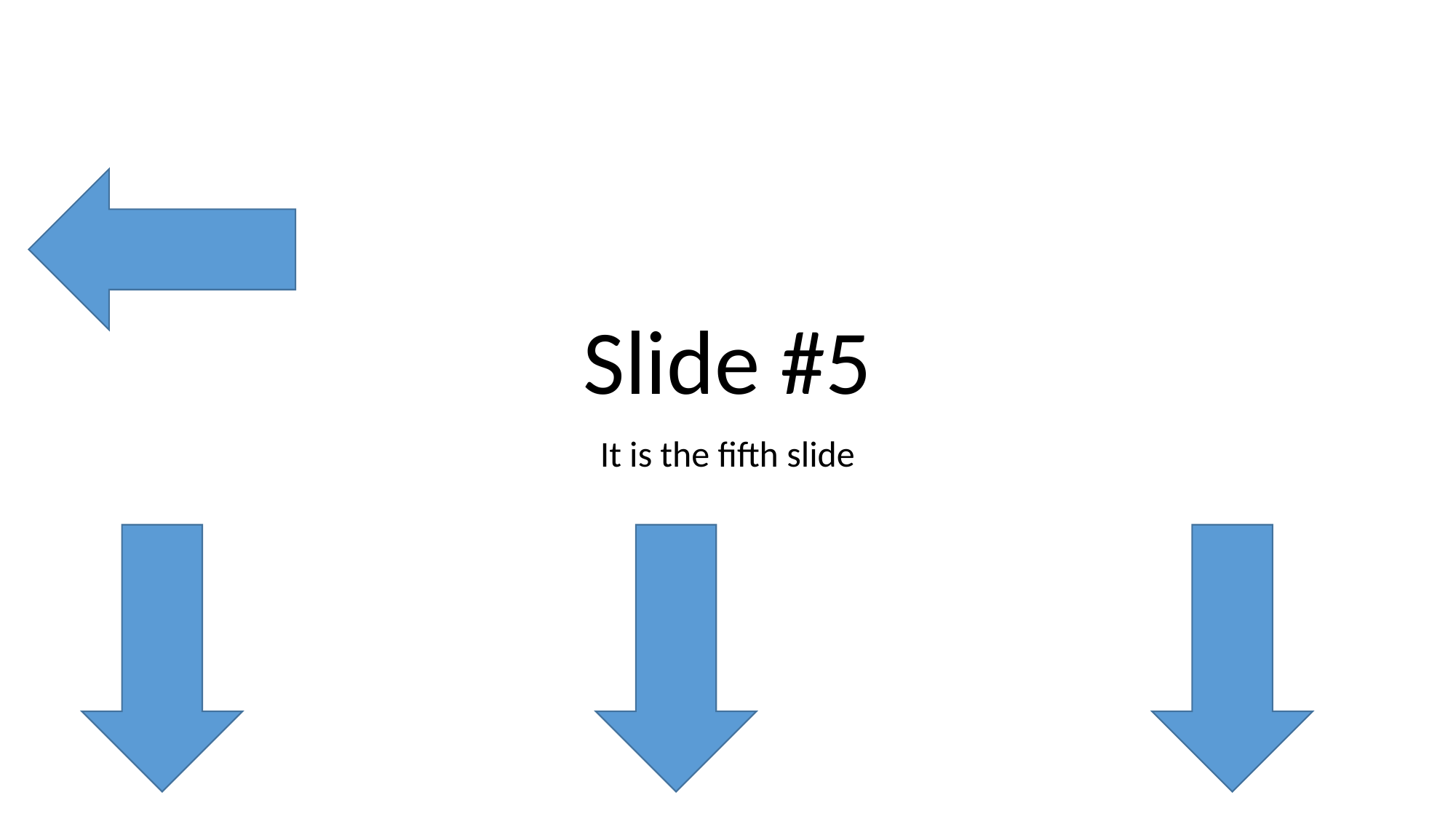

# Slide #5
It is the fifth slide